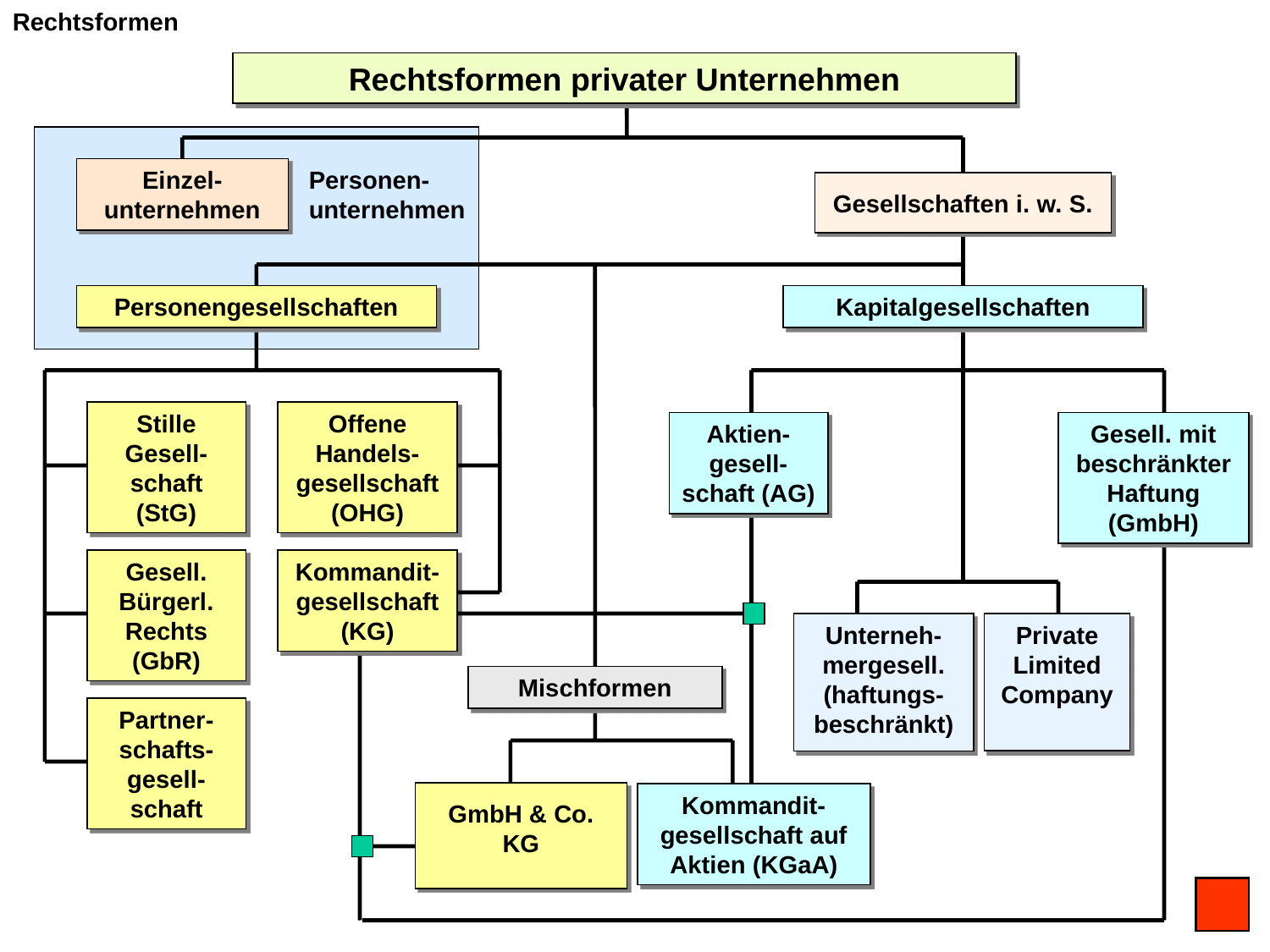

Rechtsformen
Rechtsformen privater Unternehmen

Einzel- unternehmen
Personen-unternehmen
Gesellschaften i. w. S.

Personengesellschaften
Kapitalgesellschaften

Stille Gesell-schaft (StG)
Offene Handels-gesellschaft (OHG)
Aktien-gesell-schaft (AG)
Gesell. mit beschränkter Haftung (GmbH)

Gesell. Bürgerl. Rechts (GbR)
Kommandit-gesellschaft (KG)

Unterneh-mergesell. (haftungs-beschränkt)
Private Limited Company

Mischformen
Partner-schafts-gesell-schaft

GmbH & Co. KG

Kommandit-gesellschaft auf Aktien (KGaA)